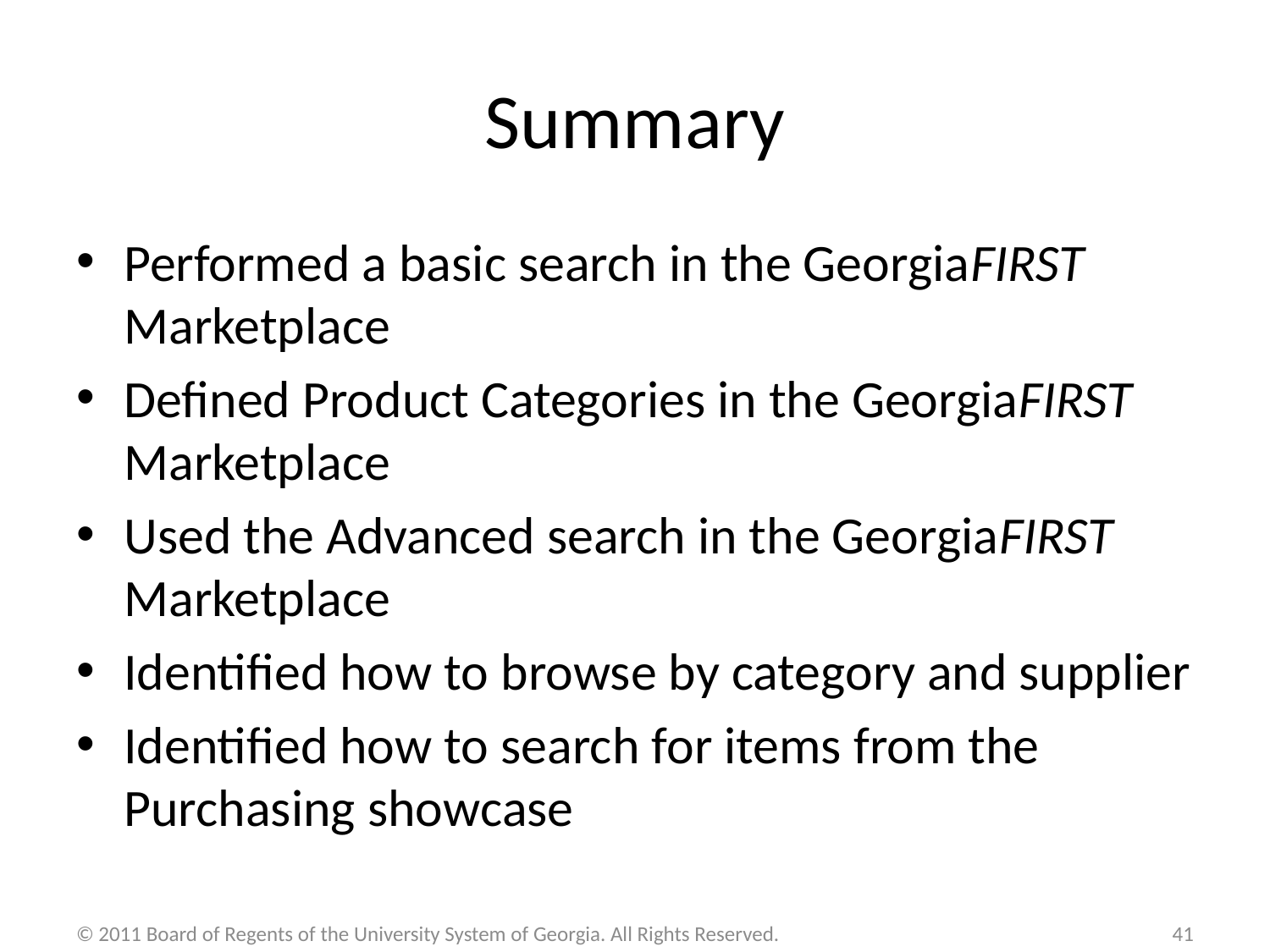

# Summary
Performed a basic search in the GeorgiaFIRST Marketplace
Defined Product Categories in the GeorgiaFIRST Marketplace
Used the Advanced search in the GeorgiaFIRST Marketplace
Identified how to browse by category and supplier
Identified how to search for items from the Purchasing showcase
© 2011 Board of Regents of the University System of Georgia. All Rights Reserved.
41